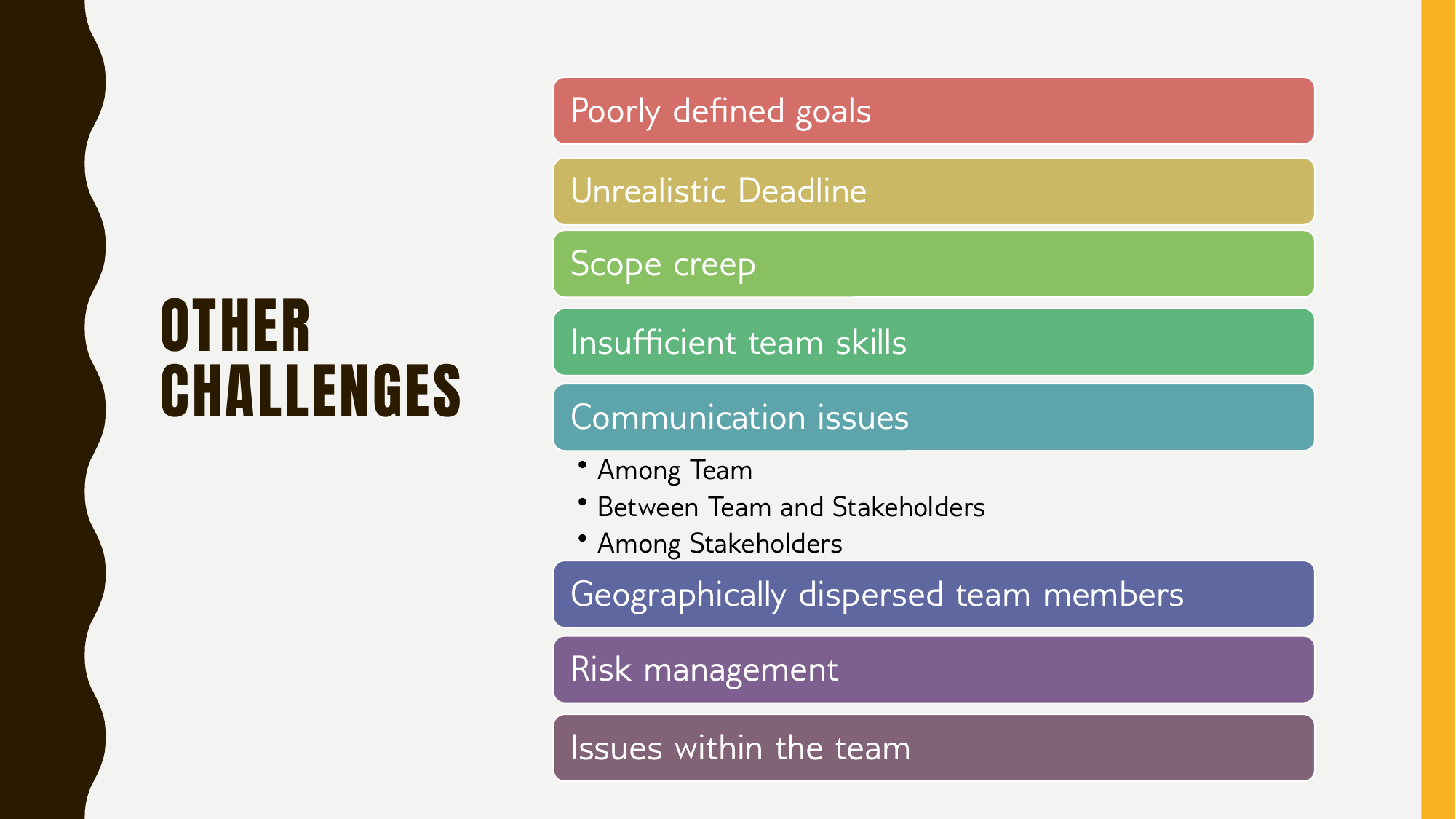

# Other challenges
Poorly defined goals
Unrealistic Deadline
Scope creep
Insufficient team skills
Communication issues
Among Team
Between Team and Stakeholders
Among Stakeholders
Geographically dispersed team members
Risk management
Issues within the team